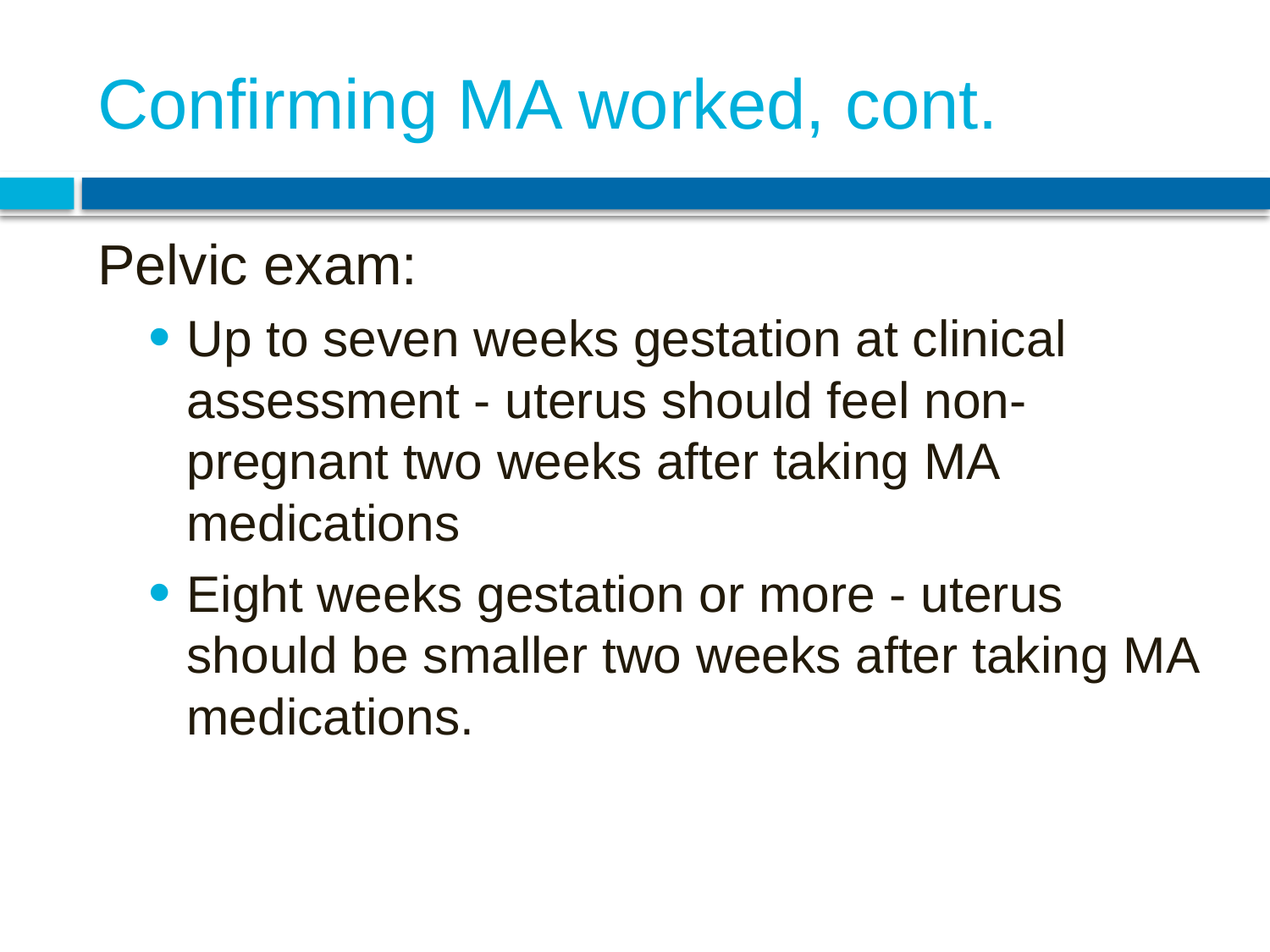

# Confirming MA worked, cont.
Pelvic exam:
Up to seven weeks gestation at clinical assessment - uterus should feel non-pregnant two weeks after taking MA medications
Eight weeks gestation or more - uterus should be smaller two weeks after taking MA medications.